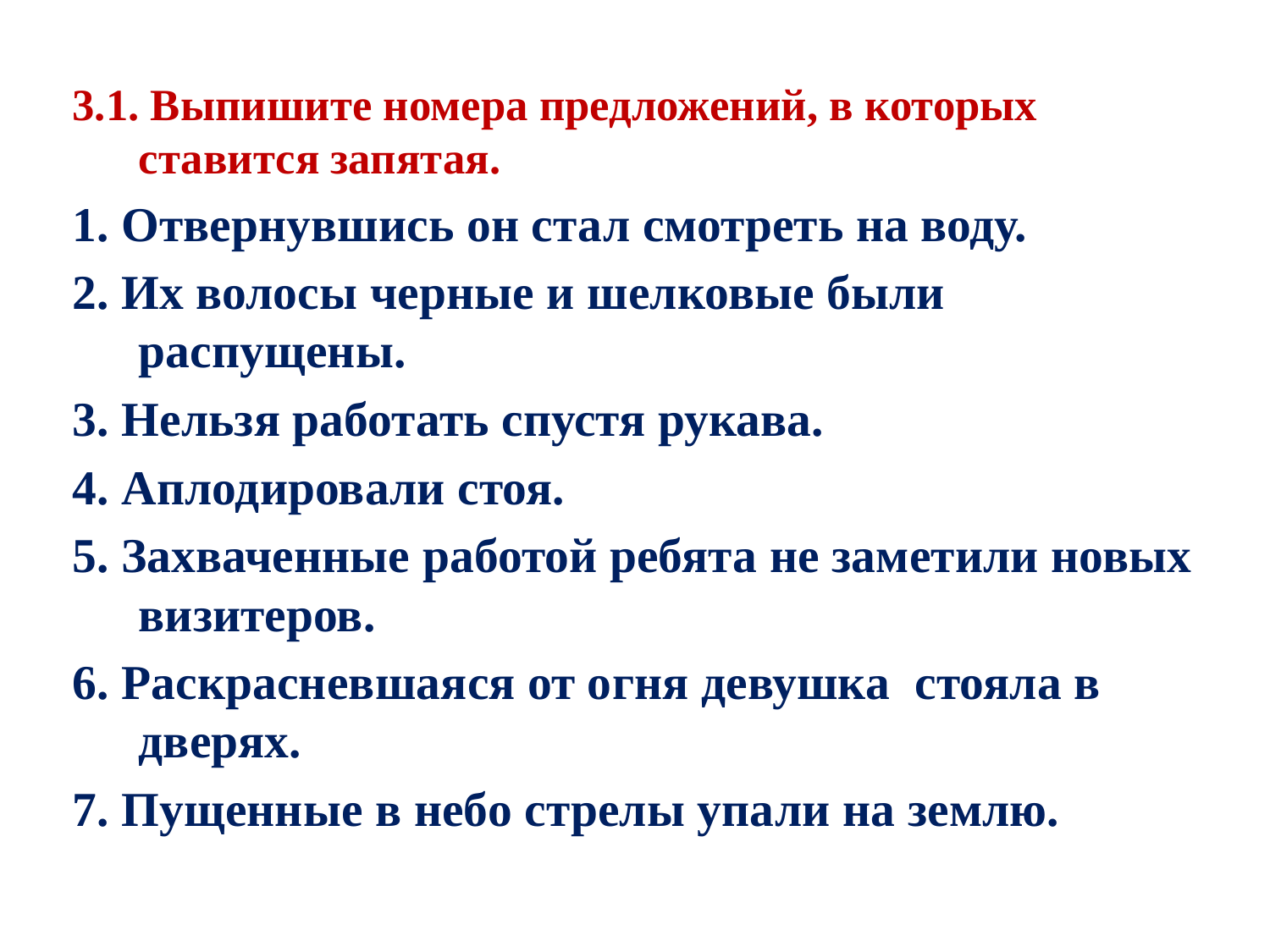

3.1. Выпишите номера предложений, в которых ставится запятая.
1. Отвернувшись он стал смотреть на воду.
2. Их волосы черные и шелковые были распущены.
3. Нельзя работать спустя рукава.
4. Аплодировали стоя.
5. Захваченные работой ребята не заметили новых визитеров.
6. Раскрасневшаяся от огня девушка  стояла в дверях.
7. Пущенные в небо стрелы упали на землю.